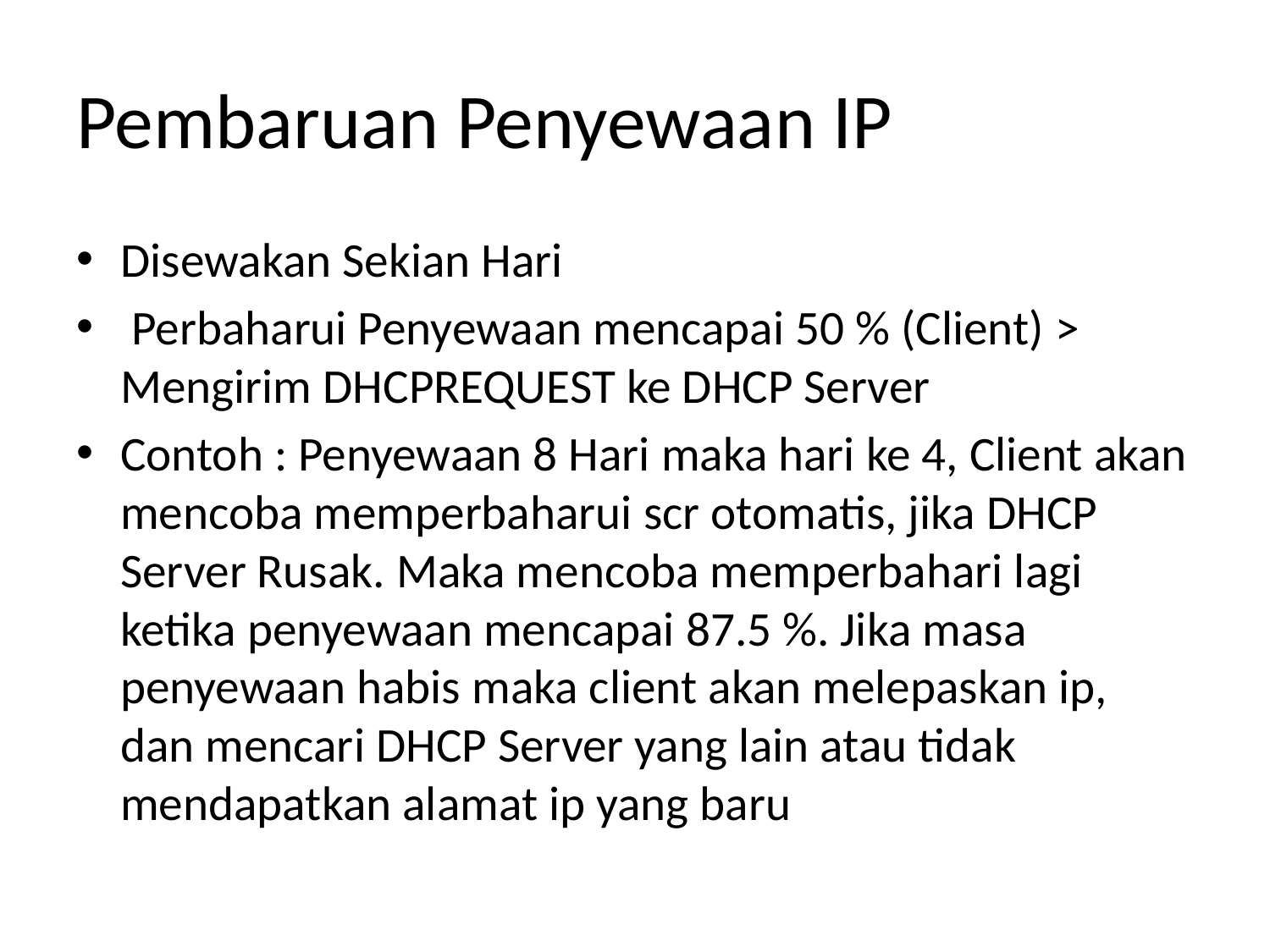

# Pembaruan Penyewaan IP
Disewakan Sekian Hari
 Perbaharui Penyewaan mencapai 50 % (Client) > Mengirim DHCPREQUEST ke DHCP Server
Contoh : Penyewaan 8 Hari maka hari ke 4, Client akan mencoba memperbaharui scr otomatis, jika DHCP Server Rusak. Maka mencoba memperbahari lagi ketika penyewaan mencapai 87.5 %. Jika masa penyewaan habis maka client akan melepaskan ip, dan mencari DHCP Server yang lain atau tidak mendapatkan alamat ip yang baru